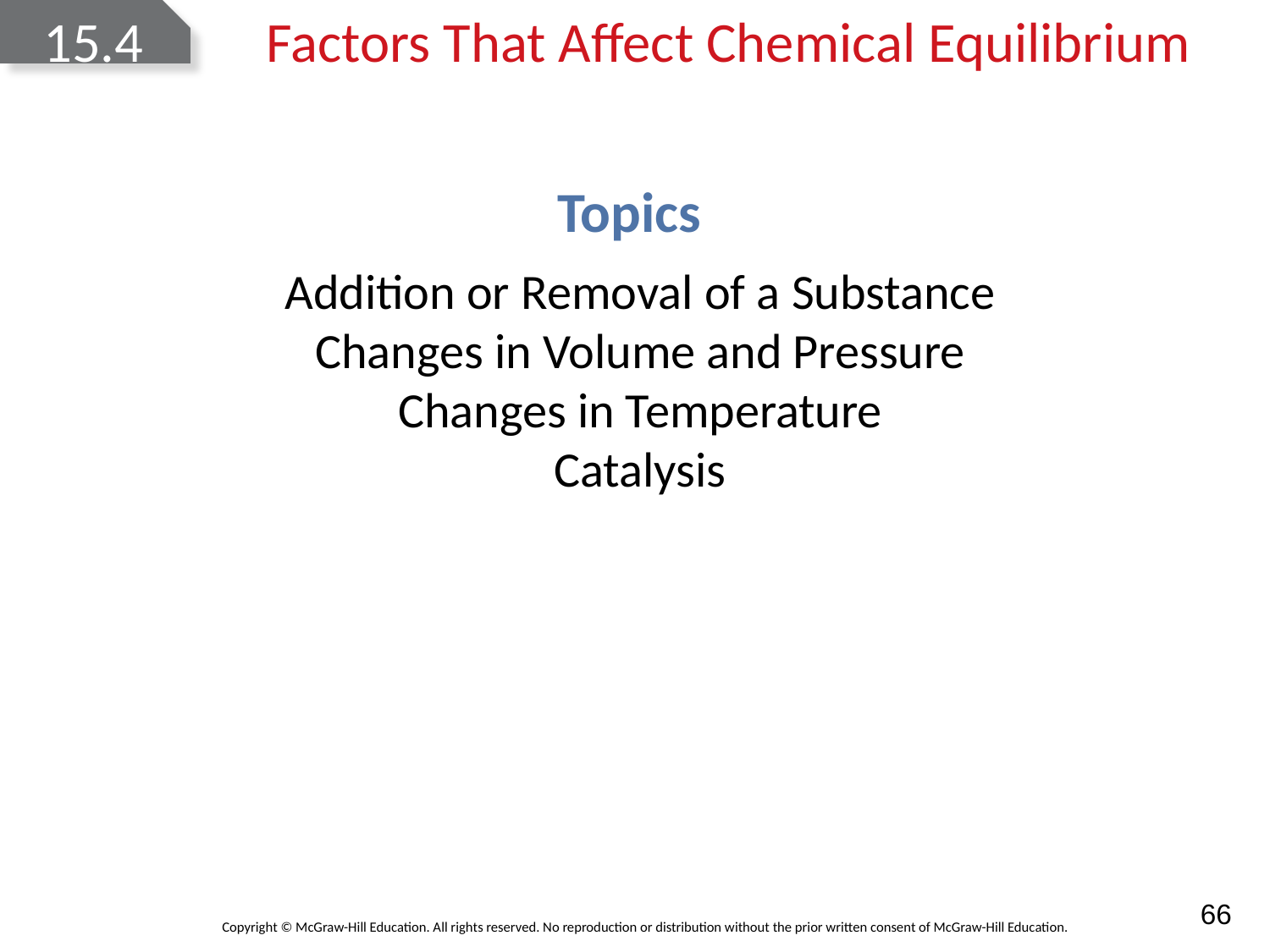

# 15.4	Factors That Affect Chemical Equilibrium
Topics
Addition or Removal of a Substance
Changes in Volume and Pressure
Changes in Temperature
Catalysis